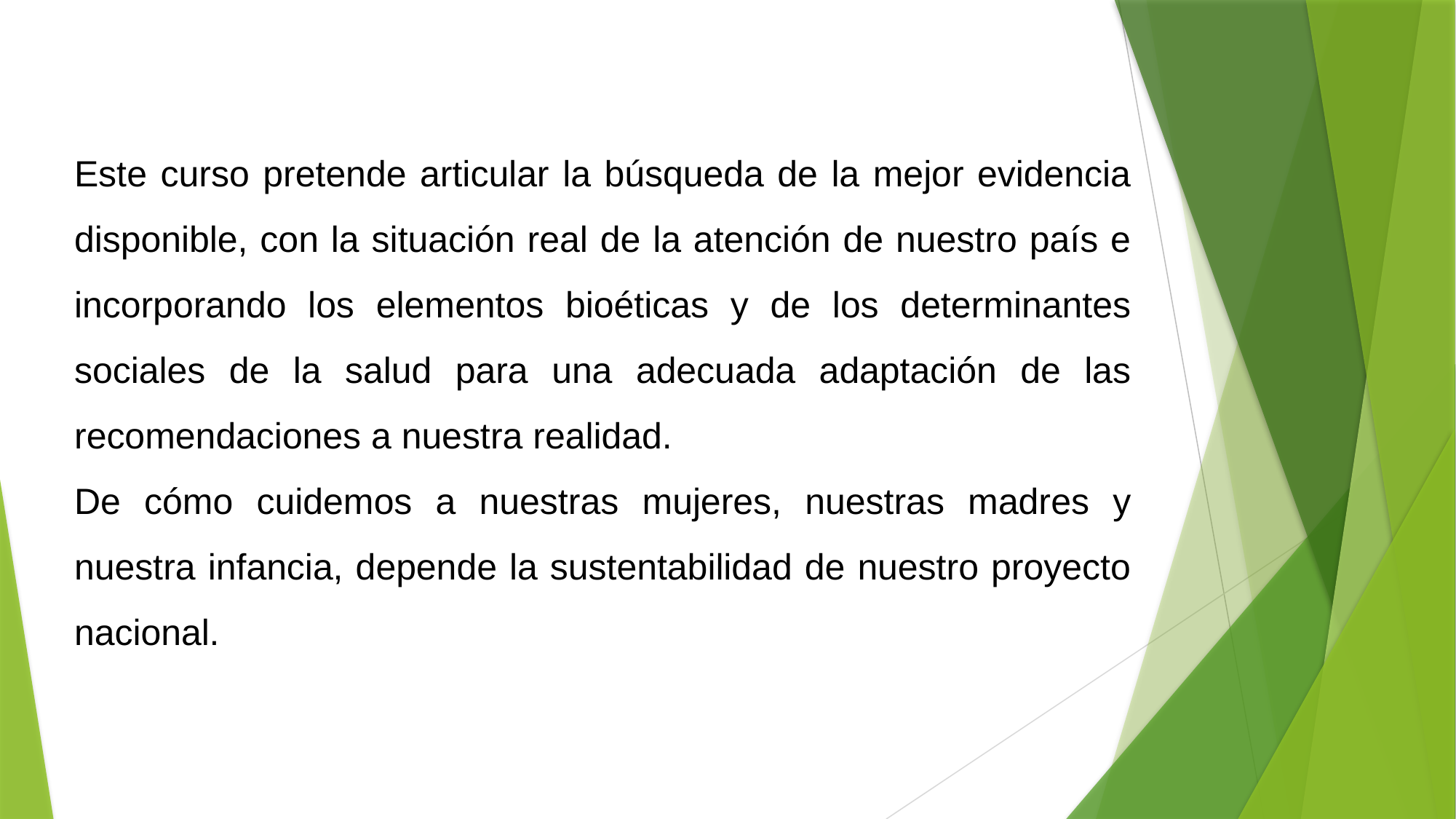

Este curso pretende articular la búsqueda de la mejor evidencia disponible, con la situación real de la atención de nuestro país e incorporando los elementos bioéticas y de los determinantes sociales de la salud para una adecuada adaptación de las recomendaciones a nuestra realidad.
De cómo cuidemos a nuestras mujeres, nuestras madres y nuestra infancia, depende la sustentabilidad de nuestro proyecto nacional.